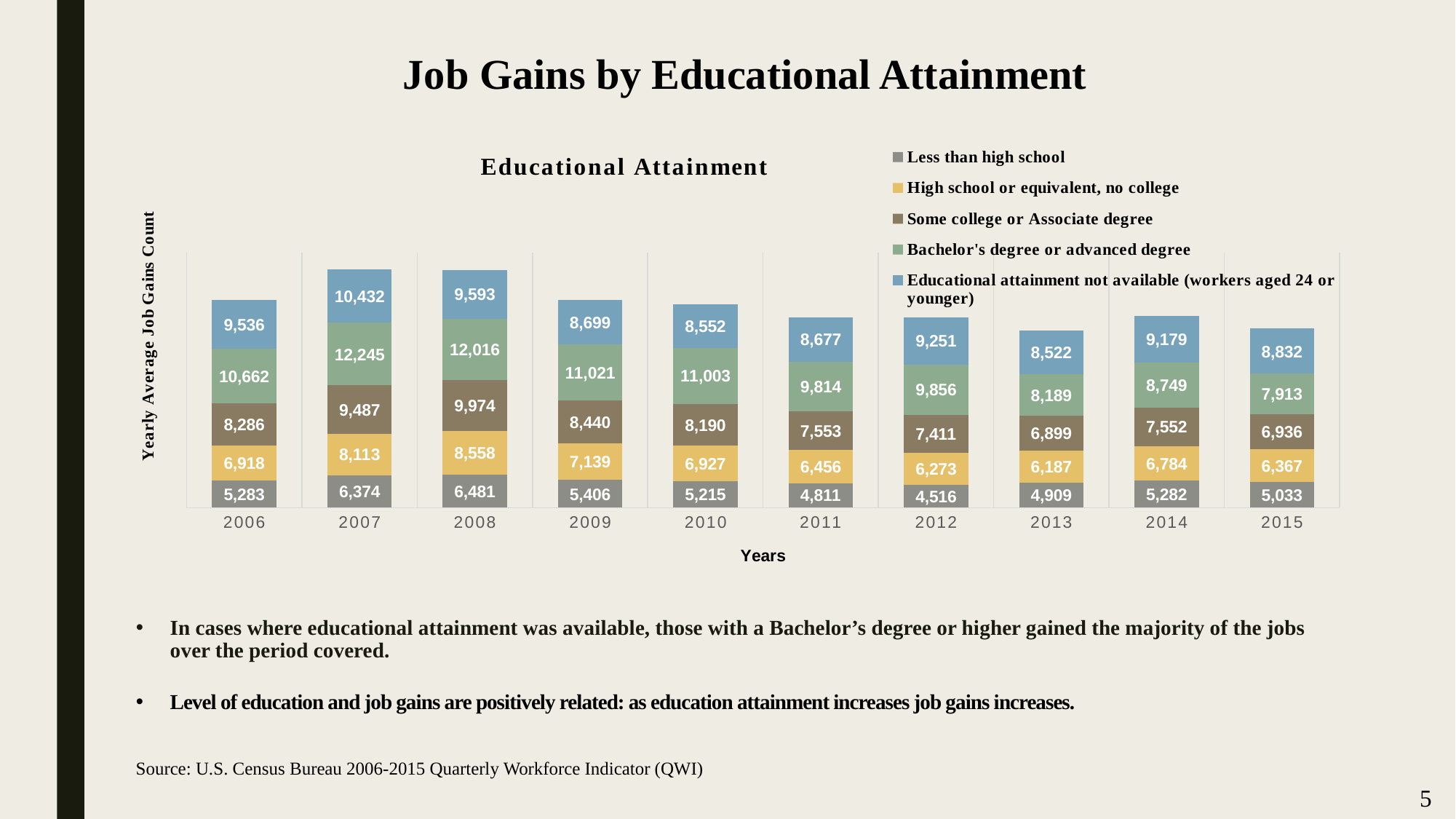

Job Gains by Educational Attainment

### Chart: Educational Attainment

| Category | Less than high school | High school or equivalent, no college | Some college or Associate degree | Bachelor's degree or advanced degree | Educational attainment not available (workers aged 24 or younger) |
|---|---|---|---|---|---|
| 2006 | 5283.0 | 6918.0 | 8286.0 | 10662.0 | 9536.0 |
| 2007 | 6374.0 | 8113.0 | 9487.0 | 12245.0 | 10432.0 |
| 2008 | 6481.0 | 8558.0 | 9974.0 | 12016.0 | 9593.0 |
| 2009 | 5406.0 | 7139.0 | 8440.0 | 11021.0 | 8699.0 |
| 2010 | 5215.0 | 6927.0 | 8190.0 | 11003.0 | 8552.0 |
| 2011 | 4811.0 | 6456.0 | 7553.0 | 9814.0 | 8677.0 |
| 2012 | 4516.0 | 6273.0 | 7411.0 | 9856.0 | 9251.0 |
| 2013 | 4909.0 | 6187.0 | 6899.0 | 8189.0 | 8522.0 |
| 2014 | 5282.0 | 6784.0 | 7552.0 | 8749.0 | 9179.0 |
| 2015 | 5033.0 | 6367.0 | 6936.0 | 7913.0 | 8832.0 |
# In cases where educational attainment was available, those with a Bachelor’s degree or higher gained the majority of the jobs over the period covered.
Level of education and job gains are positively related: as education attainment increases job gains increases.
Source: U.S. Census Bureau 2006-2015 Quarterly Workforce Indicator (QWI)
5